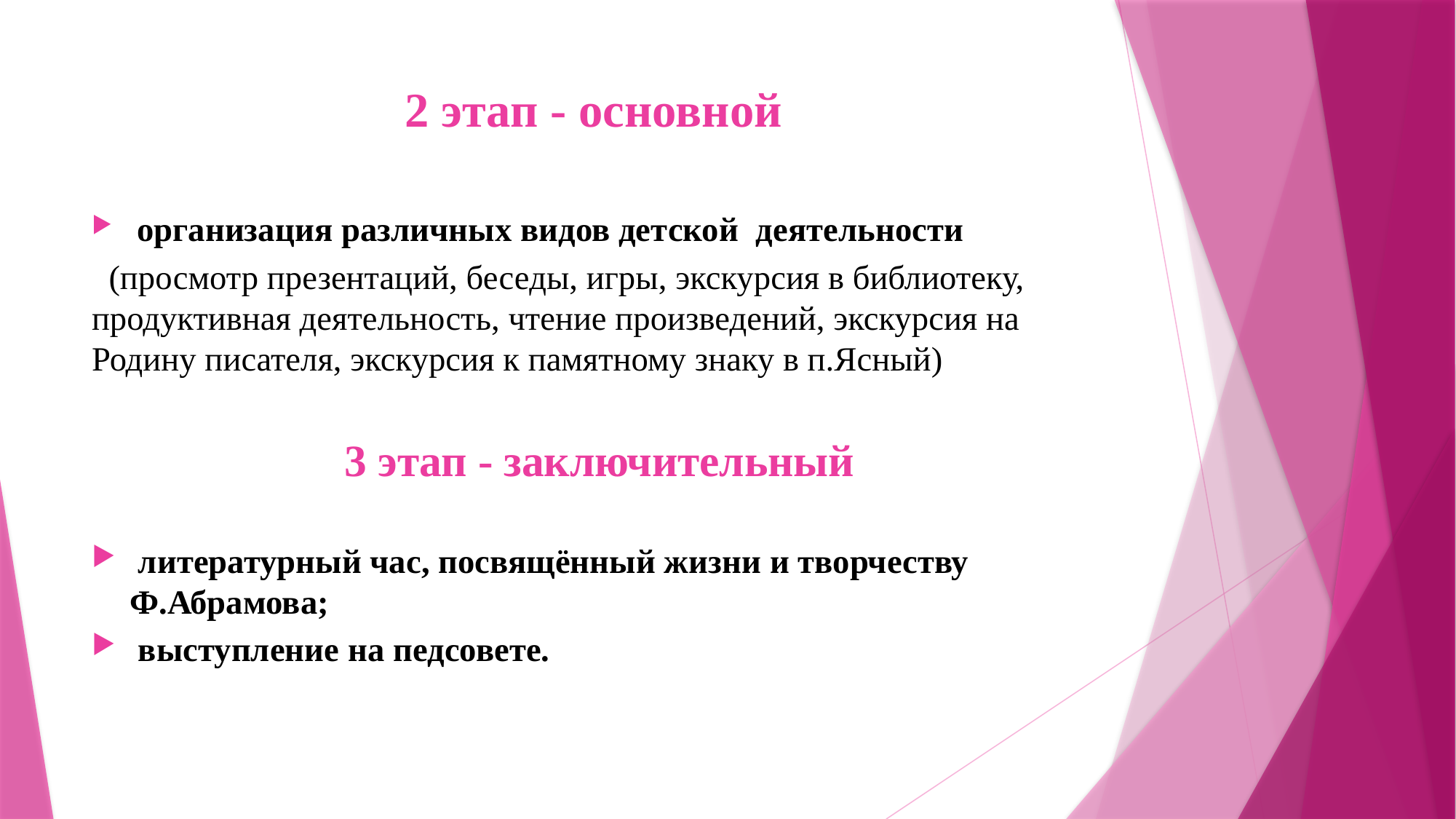

# 2 этап - основной

 организация различных видов детской  деятельности
  (просмотр презентаций, беседы, игры, экскурсия в библиотеку,  продуктивная деятельность, чтение произведений, экскурсия на Родину писателя, экскурсия к памятному знаку в п.Ясный)

 3 этап - заключительный

 литературный час, посвящённый жизни и творчеству Ф.Абрамова;
 выступление на педсовете.